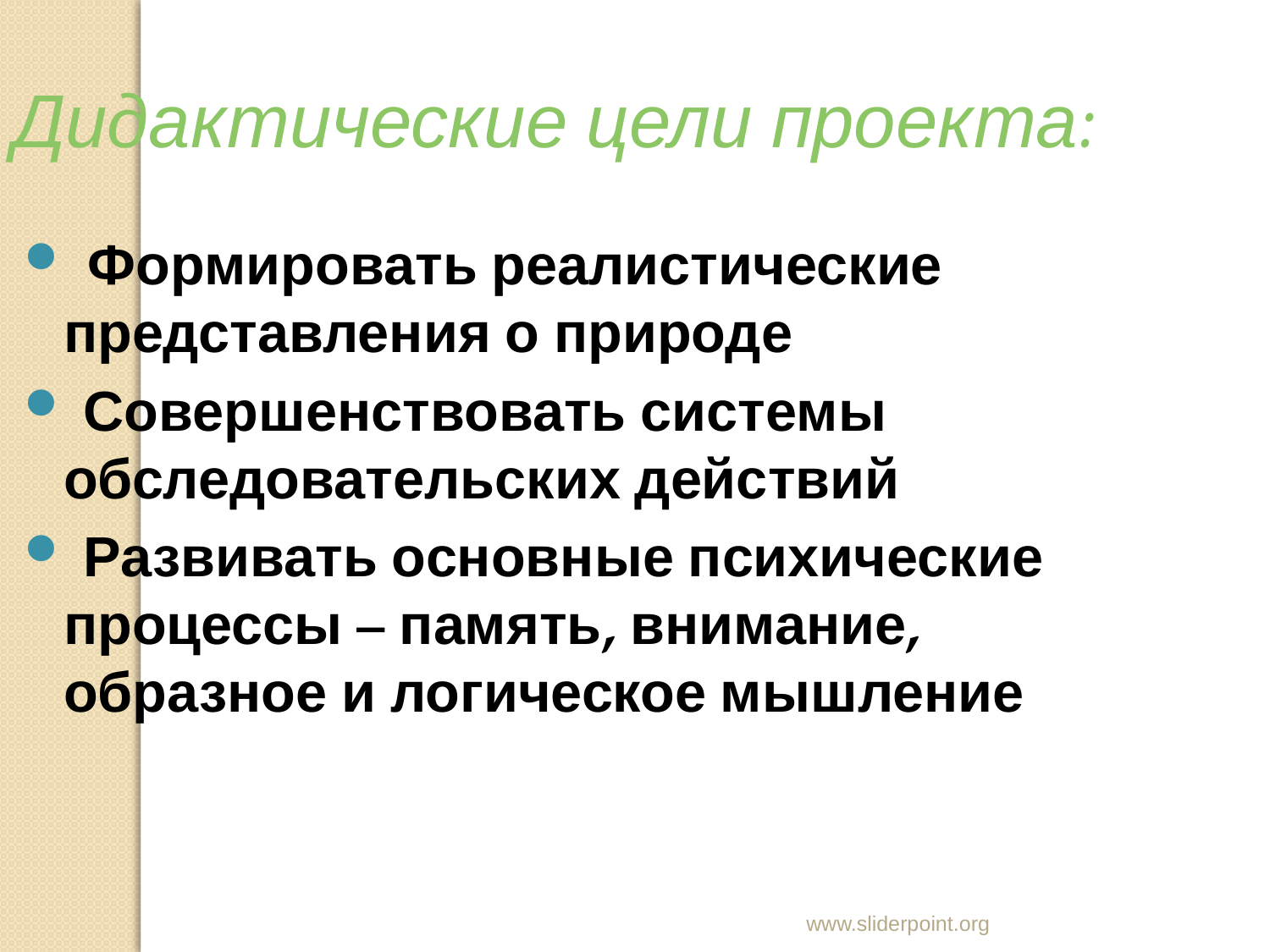

Дидактические цели проекта:
 Формировать реалистические представления о природе
 Совершенствовать системы обследовательских действий
 Развивать основные психические процессы – память, внимание, образное и логическое мышление
www.sliderpoint.org